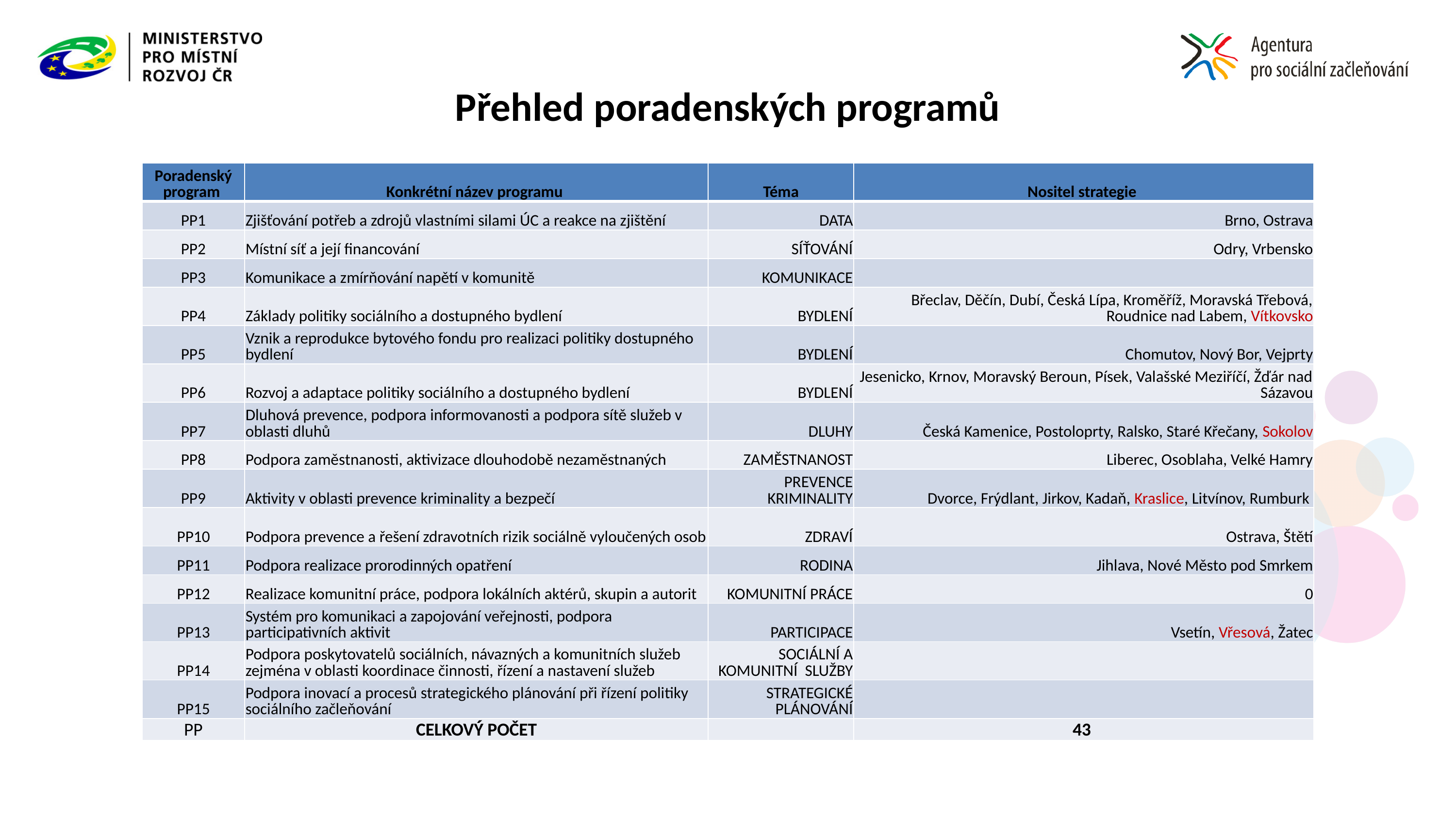

# Přehled poradenských programů
| Poradenský program | Konkrétní název programu | Téma | Nositel strategie |
| --- | --- | --- | --- |
| PP1 | Zjišťování potřeb a zdrojů vlastními silami ÚC a reakce na zjištění | DATA | Brno, Ostrava |
| PP2 | Místní síť a její financování | SÍŤOVÁNÍ | Odry, Vrbensko |
| PP3 | Komunikace a zmírňování napětí v komunitě | KOMUNIKACE |  |
| PP4 | Základy politiky sociálního a dostupného bydlení | BYDLENÍ | Břeclav, Děčín, Dubí, Česká Lípa, Kroměříž, Moravská Třebová, Roudnice nad Labem, Vítkovsko |
| PP5 | Vznik a reprodukce bytového fondu pro realizaci politiky dostupného bydlení | BYDLENÍ | Chomutov, Nový Bor, Vejprty |
| PP6 | Rozvoj a adaptace politiky sociálního a dostupného bydlení | BYDLENÍ | Jesenicko, Krnov, Moravský Beroun, Písek, Valašské Meziříčí, Žďár nad Sázavou |
| PP7 | Dluhová prevence, podpora informovanosti a podpora sítě služeb v oblasti dluhů | DLUHY | Česká Kamenice, Postoloprty, Ralsko, Staré Křečany, Sokolov |
| PP8 | Podpora zaměstnanosti, aktivizace dlouhodobě nezaměstnaných | ZAMĚSTNANOST | Liberec, Osoblaha, Velké Hamry |
| PP9 | Aktivity v oblasti prevence kriminality a bezpečí | PREVENCE KRIMINALITY | Dvorce, Frýdlant, Jirkov, Kadaň, Kraslice, Litvínov, Rumburk |
| PP10 | Podpora prevence a řešení zdravotních rizik sociálně vyloučených osob | ZDRAVÍ | Ostrava, Štětí |
| PP11 | Podpora realizace prorodinných opatření | RODINA | Jihlava, Nové Město pod Smrkem |
| PP12 | Realizace komunitní práce, podpora lokálních aktérů, skupin a autorit | KOMUNITNÍ PRÁCE | 0 |
| PP13 | Systém pro komunikaci a zapojování veřejnosti, podpora participativních aktivit | PARTICIPACE | Vsetín, Vřesová, Žatec |
| PP14 | Podpora poskytovatelů sociálních, návazných a komunitních služeb zejména v oblasti koordinace činnosti, řízení a nastavení služeb | SOCIÁLNÍ A KOMUNITNÍ SLUŽBY |  |
| PP15 | Podpora inovací a procesů strategického plánování při řízení politiky sociálního začleňování | STRATEGICKÉ PLÁNOVÁNÍ |  |
| PP | CELKOVÝ POČET |  | 43 |